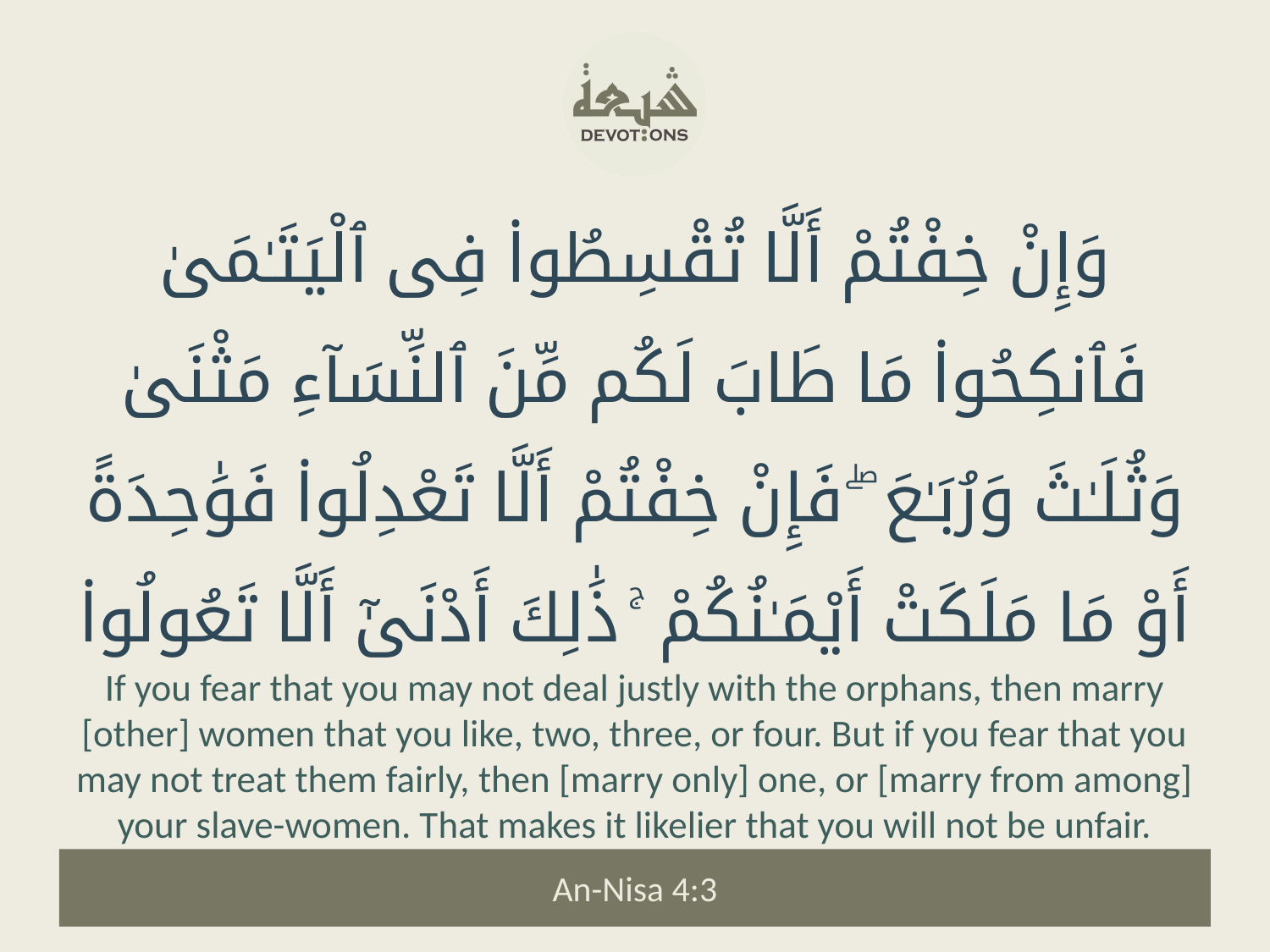

وَإِنْ خِفْتُمْ أَلَّا تُقْسِطُوا۟ فِى ٱلْيَتَـٰمَىٰ فَٱنكِحُوا۟ مَا طَابَ لَكُم مِّنَ ٱلنِّسَآءِ مَثْنَىٰ وَثُلَـٰثَ وَرُبَـٰعَ ۖ فَإِنْ خِفْتُمْ أَلَّا تَعْدِلُوا۟ فَوَٰحِدَةً أَوْ مَا مَلَكَتْ أَيْمَـٰنُكُمْ ۚ ذَٰلِكَ أَدْنَىٰٓ أَلَّا تَعُولُوا۟
If you fear that you may not deal justly with the orphans, then marry [other] women that you like, two, three, or four. But if you fear that you may not treat them fairly, then [marry only] one, or [marry from among] your slave-women. That makes it likelier that you will not be unfair.
An-Nisa 4:3